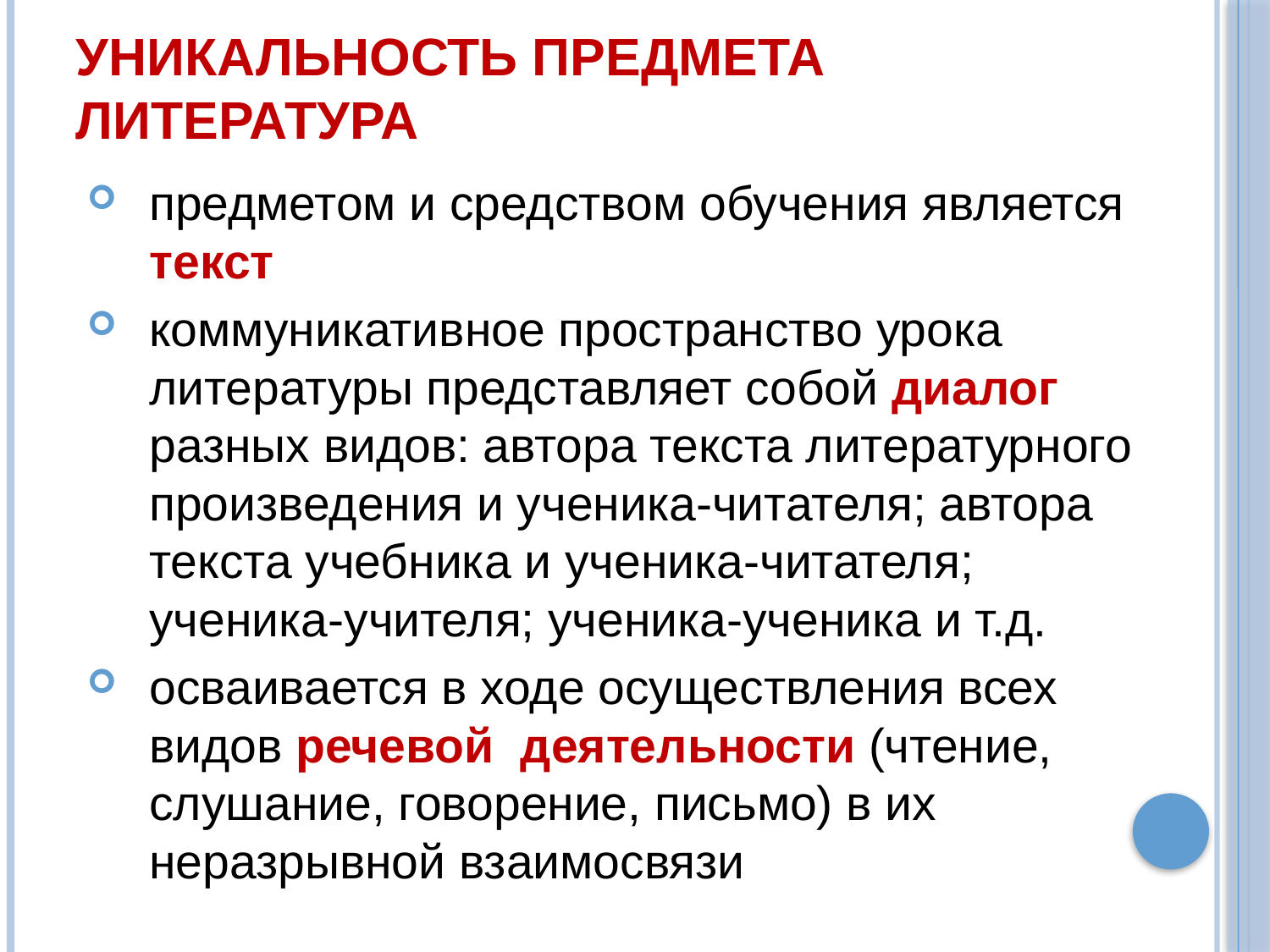

# Уникальность предмета Литература
предметом и средством обучения является текст
коммуникативное пространство урока литературы представляет собой диалог разных видов: автора текста литературного произведения и ученика-читателя; автора текста учебника и ученика-читателя; ученика-учителя; ученика-ученика и т.д.
осваивается в ходе осуществления всех видов речевой  деятельности (чтение, слушание, говорение, письмо) в их неразрывной взаимосвязи